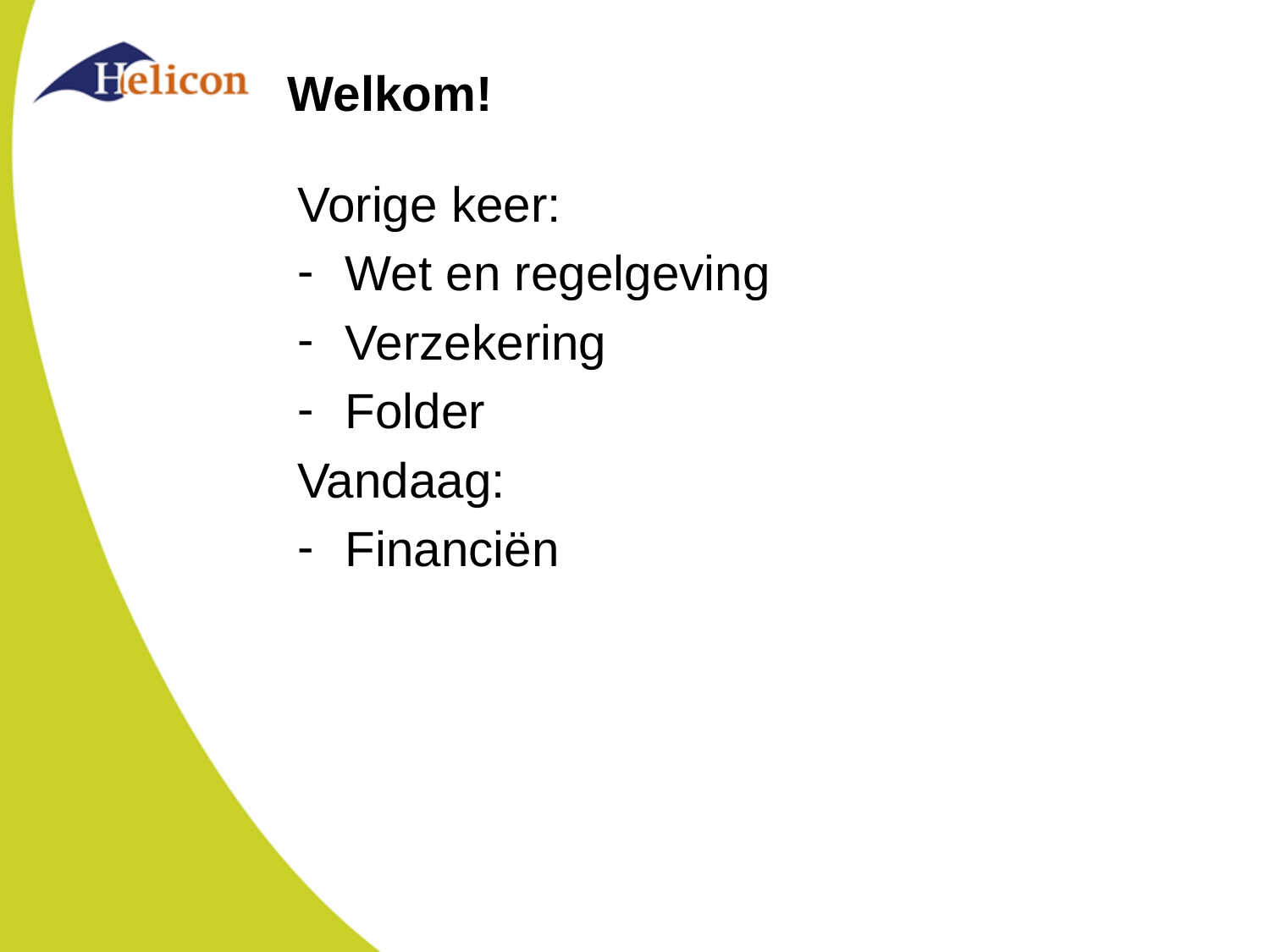

# Welkom!
Vorige keer:
Wet en regelgeving
Verzekering
Folder
Vandaag:
Financiën